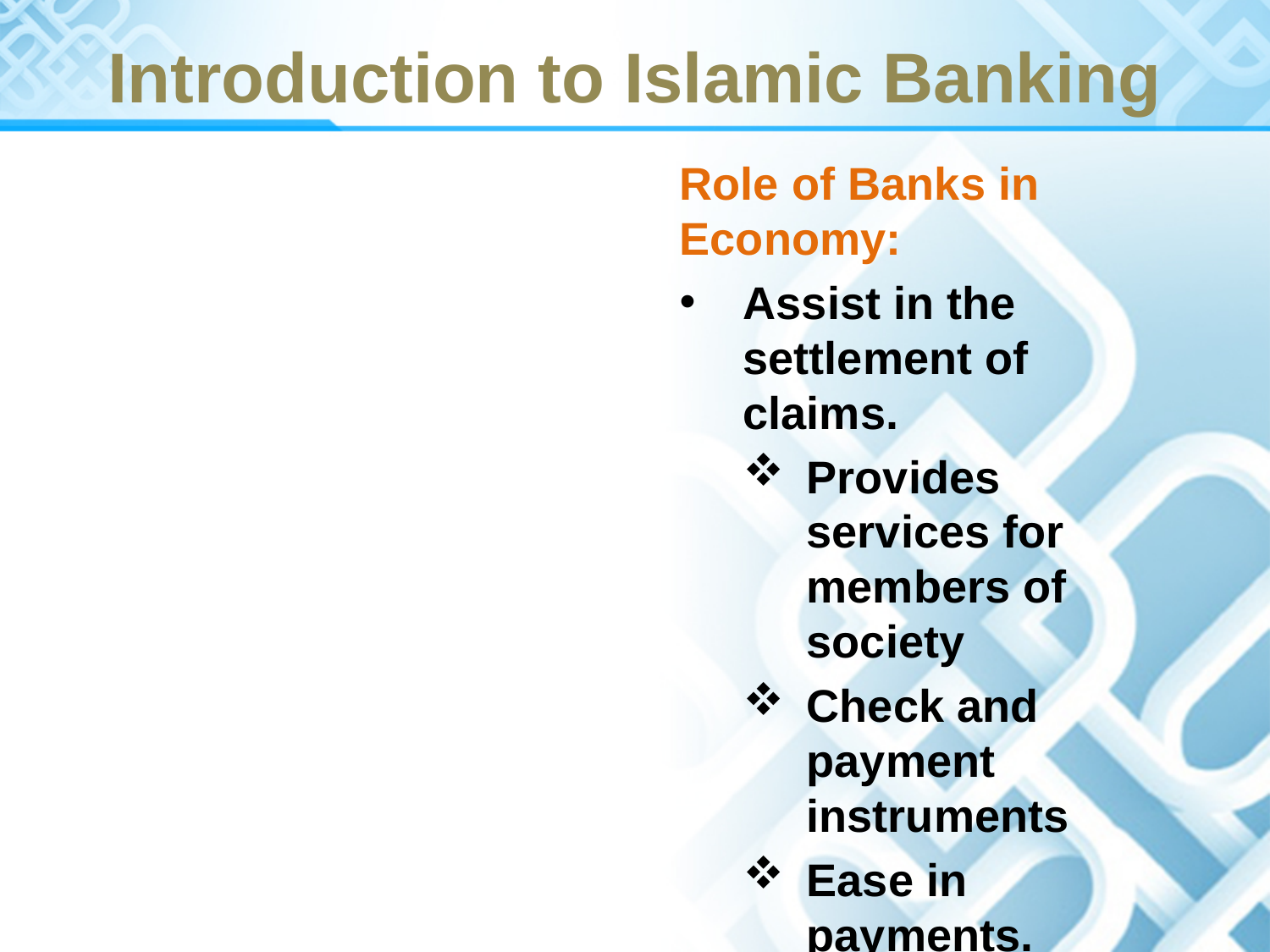

Introduction to Islamic Banking
Role of Banks in Economy:
Assist in the settlement of claims.
Provides services for members of society
Check and payment instruments
Ease in payments.